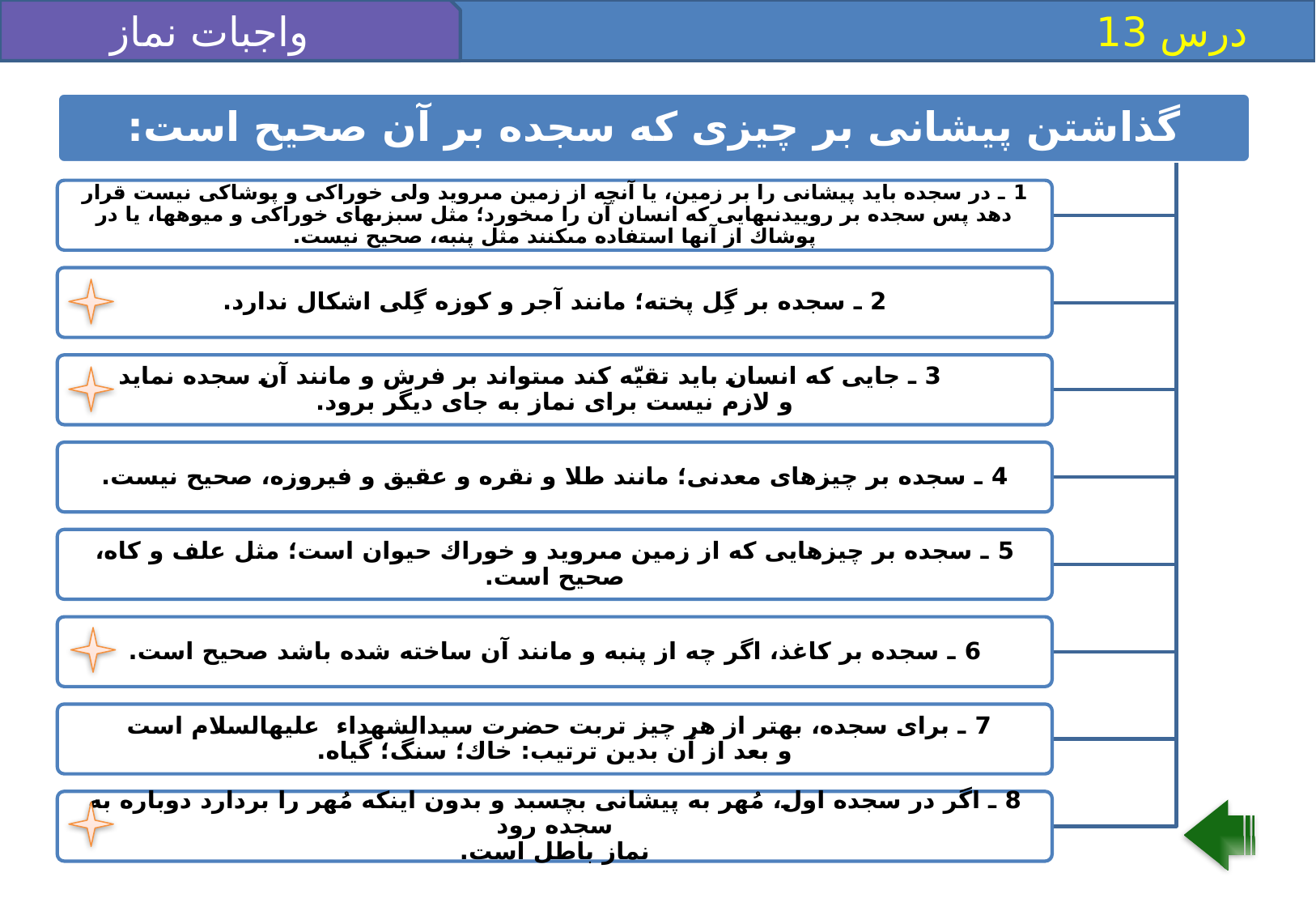

واجبات نماز 3
 درس 13
گذاشتن پيشانى بر چيزى كه سجده بر آن صحيح است:

1 ـ در سجده بايد پيشانى را بر زمين، يا آنچه از زمين مى‏رويد ولى خوراكى و پوشاكى نيست قرار دهد پس سجده بر روييدنى‏هايى كه انسان آن را مى‏خورد؛ مثل سبزى‏هاى خوراكى و ميوه‏ها، يا در پوشاك از آنها استفاده مى‏كنند مثل پنبه، صحيح نيست.

2 ـ سجده بر گِل پخته؛ مانند آجر و كوزه گِلى اشكال ندارد.

       3 ـ جايى كه انسان بايد تقيّه كند مى‏تواند بر فرش و مانند آن سجده نمايد
و لازم نيست براى نماز به جاى ديگر برود.

4 ـ سجده بر چيزهاى معدنى؛ مانند طلا و نقره و عقيق و فيروزه، صحيح نيست.

5 ـ سجده بر چيزهايى كه از زمين مى‏رويد و خوراك حيوان است؛ مثل علف و كاه، صحيح است.

6 ـ سجده بر كاغذ، اگر چه از پنبه و مانند آن ساخته شده باشد صحيح است.

7 ـ براى سجده، بهتر از هر چيز تربت حضرت سيدالشهداء  عليه‏السلام است
و بعد از آن بدين ترتيب: خاك؛ سنگ؛ گياه.

8 ـ اگر در سجده اول، مُهر به پيشانى بچسبد و بدون اينكه مُهر را بردارد دوباره به سجده رود
نماز باطل است.